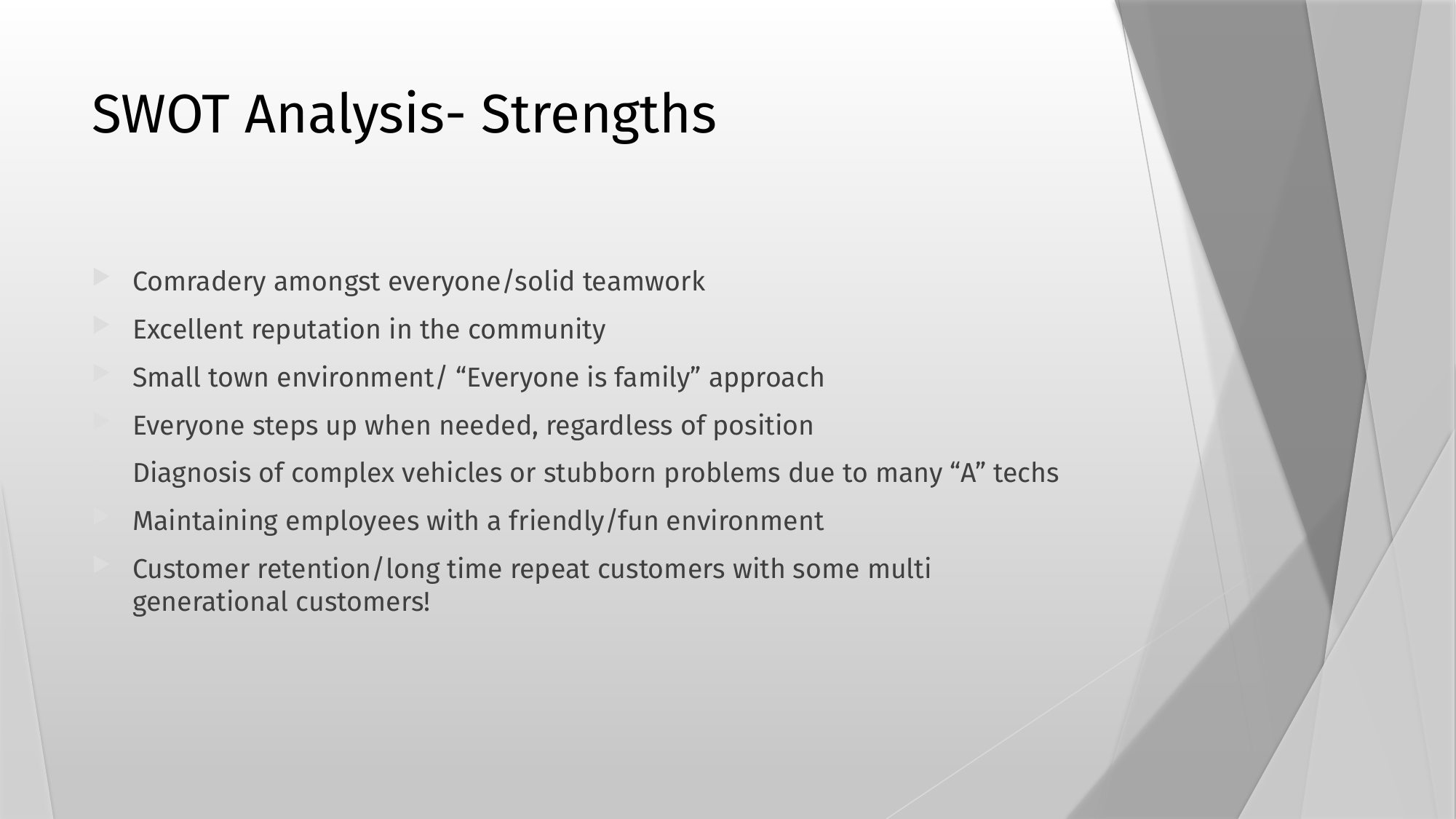

# SWOT Analysis- Strengths
Comradery amongst everyone/solid teamwork
Excellent reputation in the community
Small town environment/ “Everyone is family” approach
Everyone steps up when needed, regardless of position
Diagnosis of complex vehicles or stubborn problems due to many “A” techs
Maintaining employees with a friendly/fun environment
Customer retention/long time repeat customers with some multi generational customers!